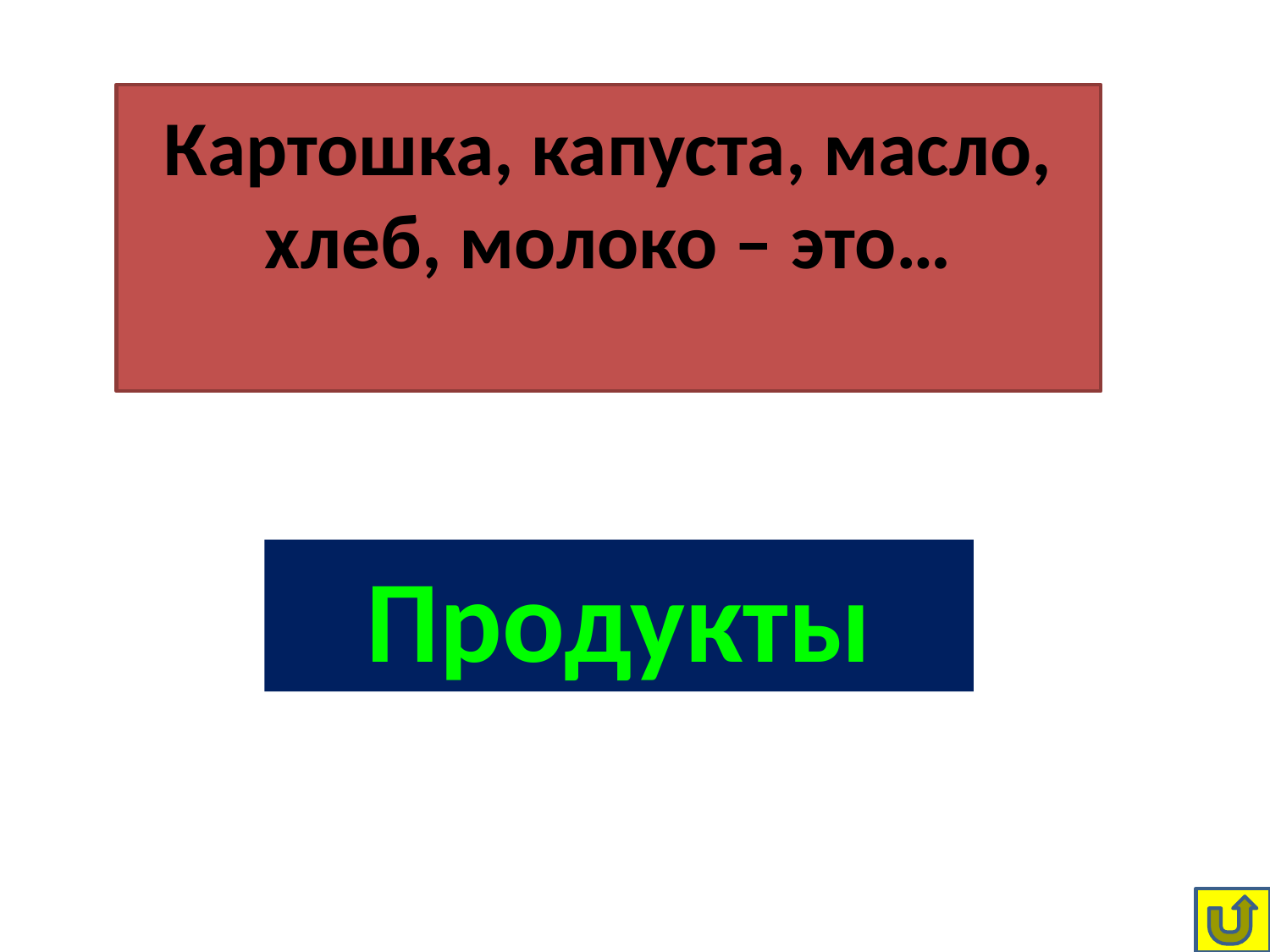

Картошка, капуста, масло, хлеб, молоко – это…

Продукты